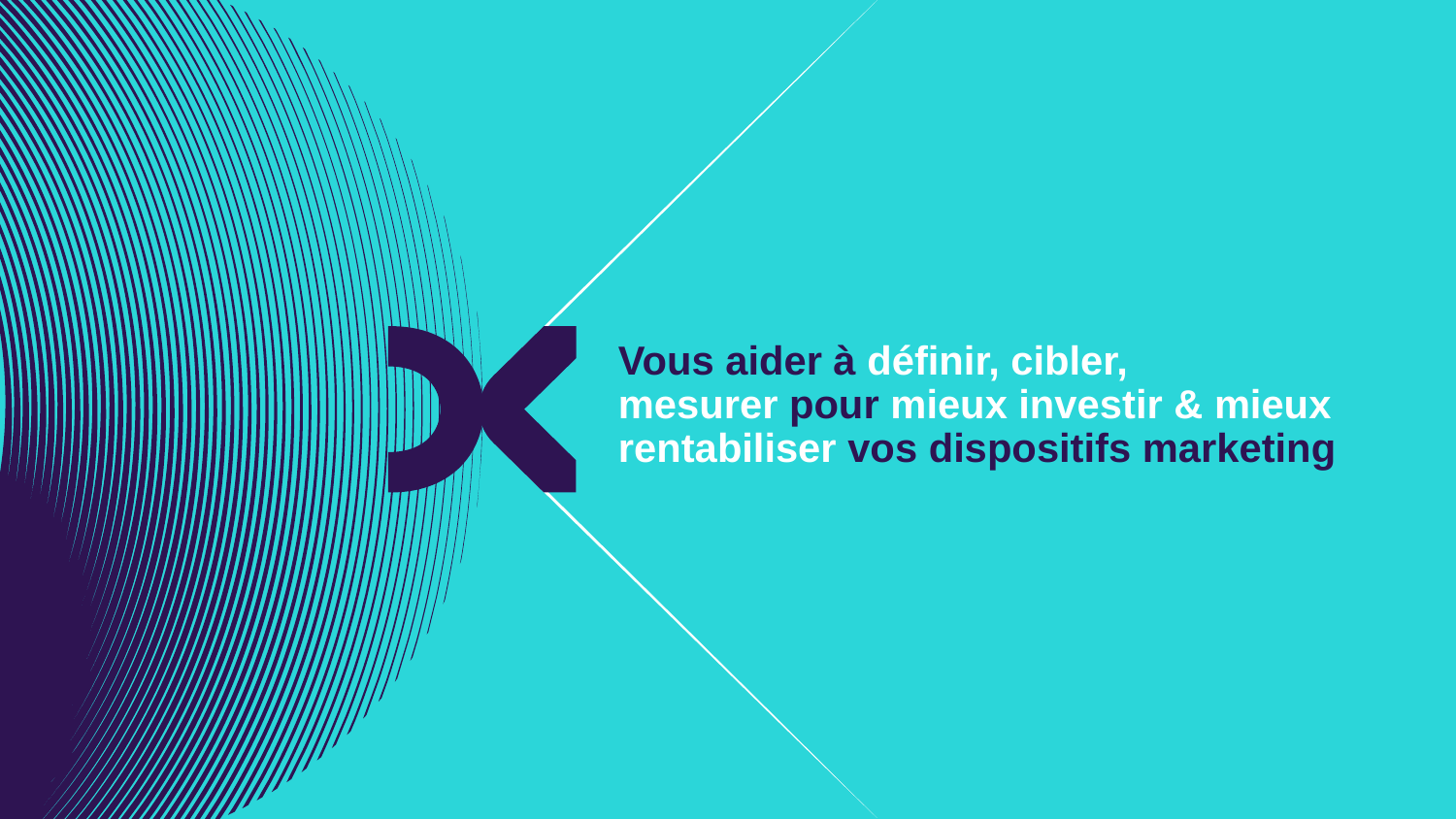

# Vous aider à définir, cibler, mesurer pour mieux investir & mieux rentabiliser vos dispositifs marketing